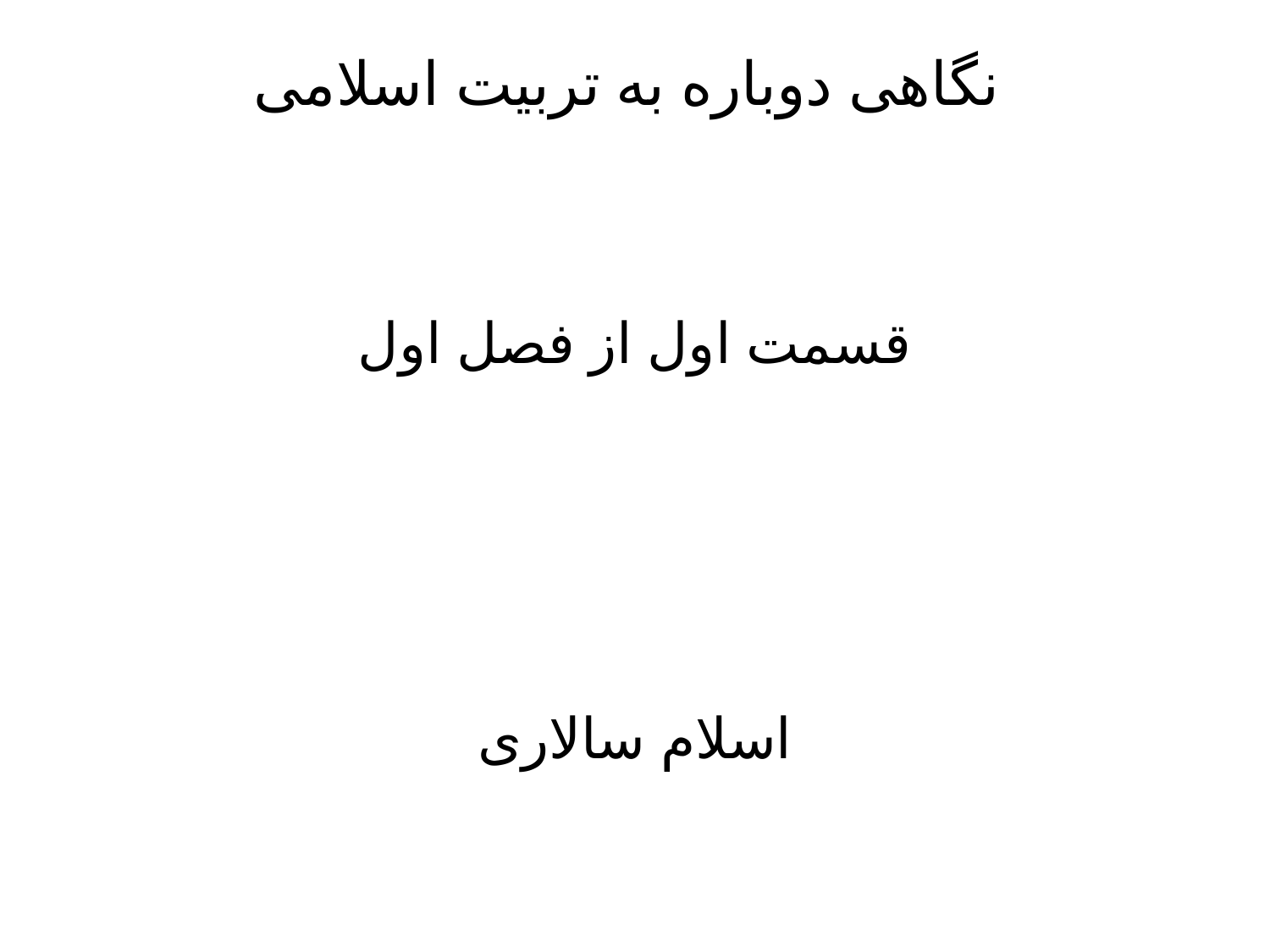

# نگاهی دوباره به تربیت اسلامی

قسمت اول از فصل اول

اسلام سالاری